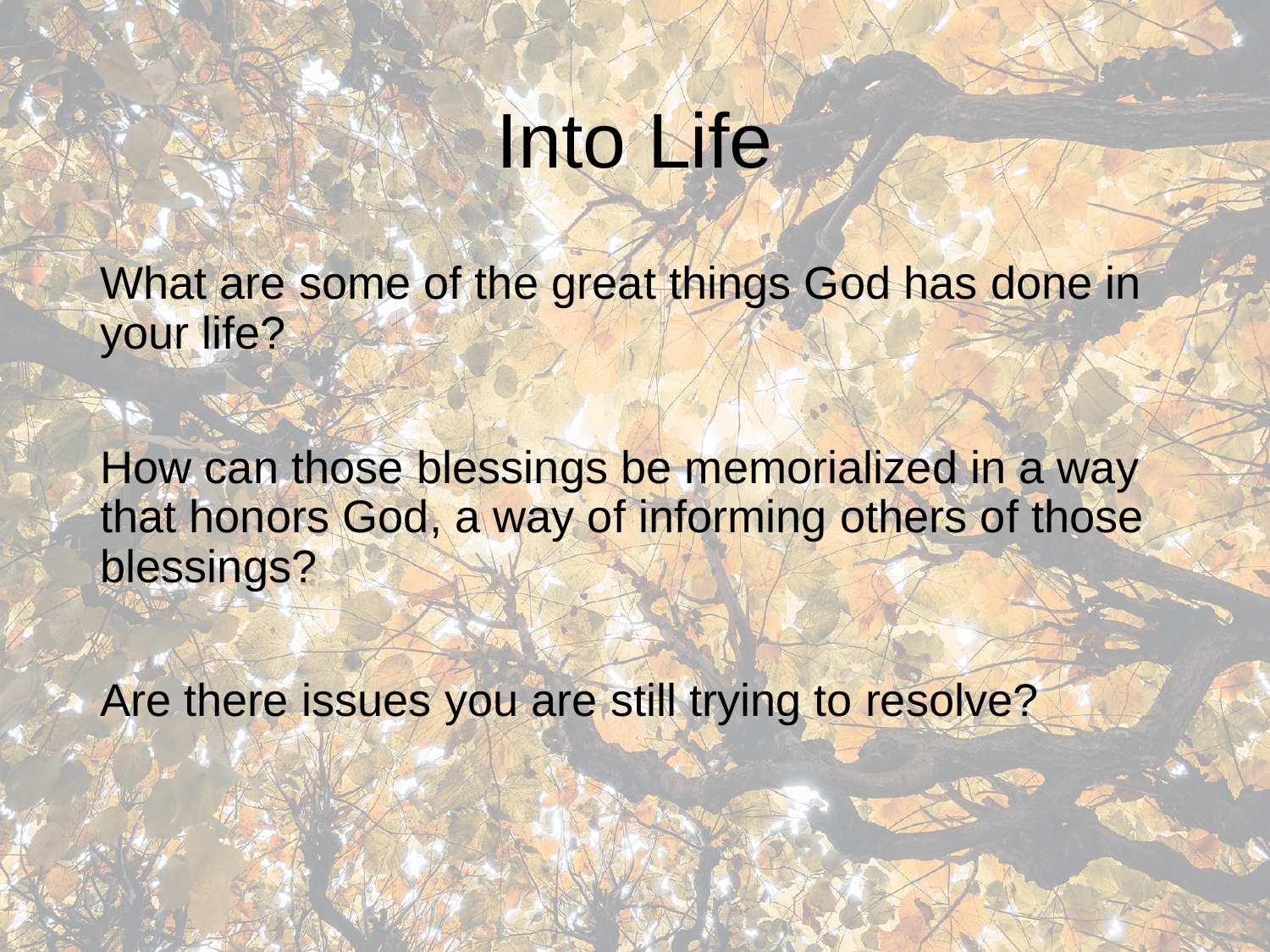

# Into Life
What are some of the great things God has done in your life?

How can those blessings be memorialized in a way that honors God, a way of informing others of those blessings?

Are there issues you are still trying to resolve?